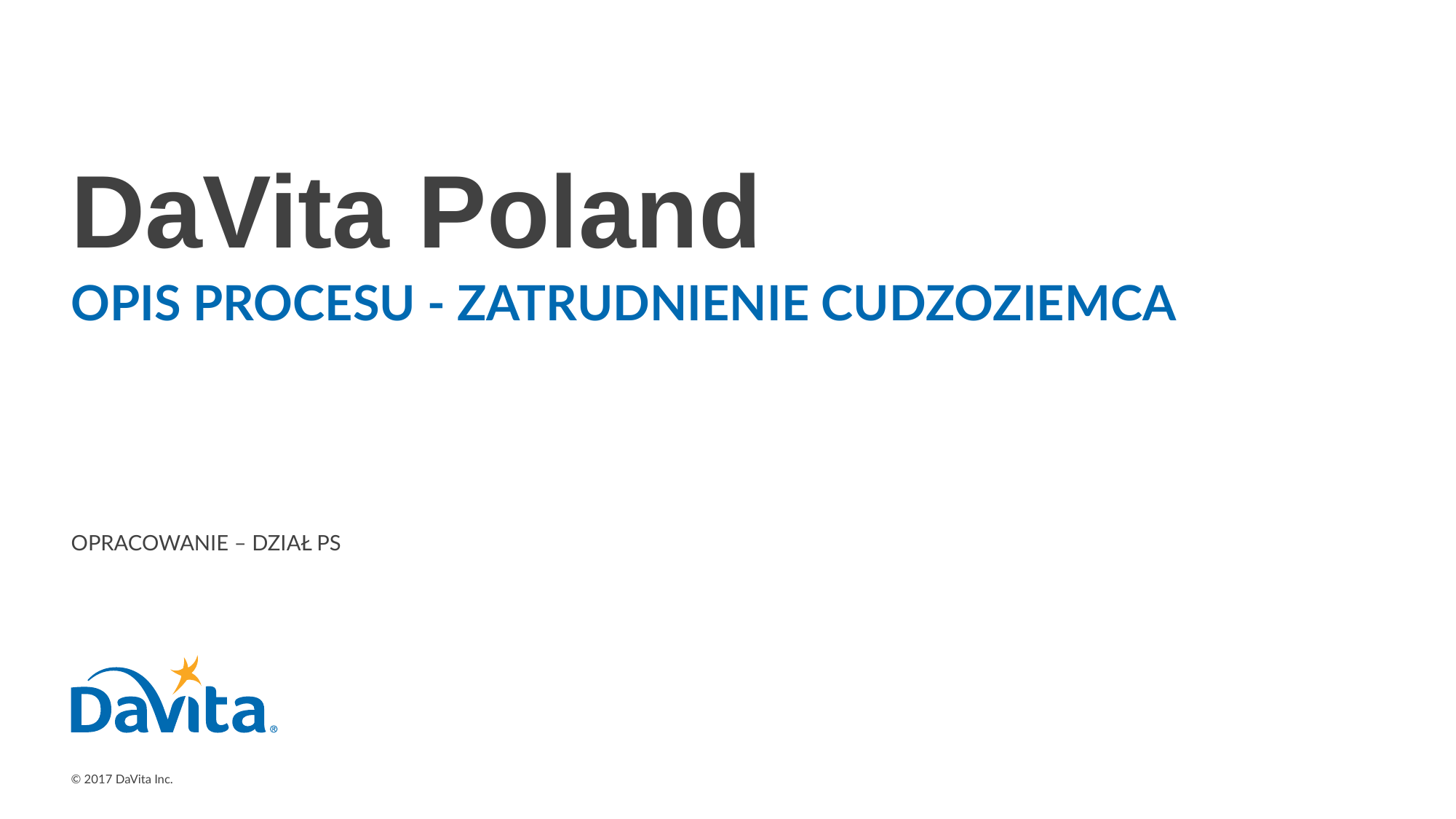

# DaVita Poland
OPIS PROCESU - ZATRUDNIENIE CUDZOZIEMCA
OPRACOWANIE – DZIAŁ PS
© 2017 DaVita Inc.